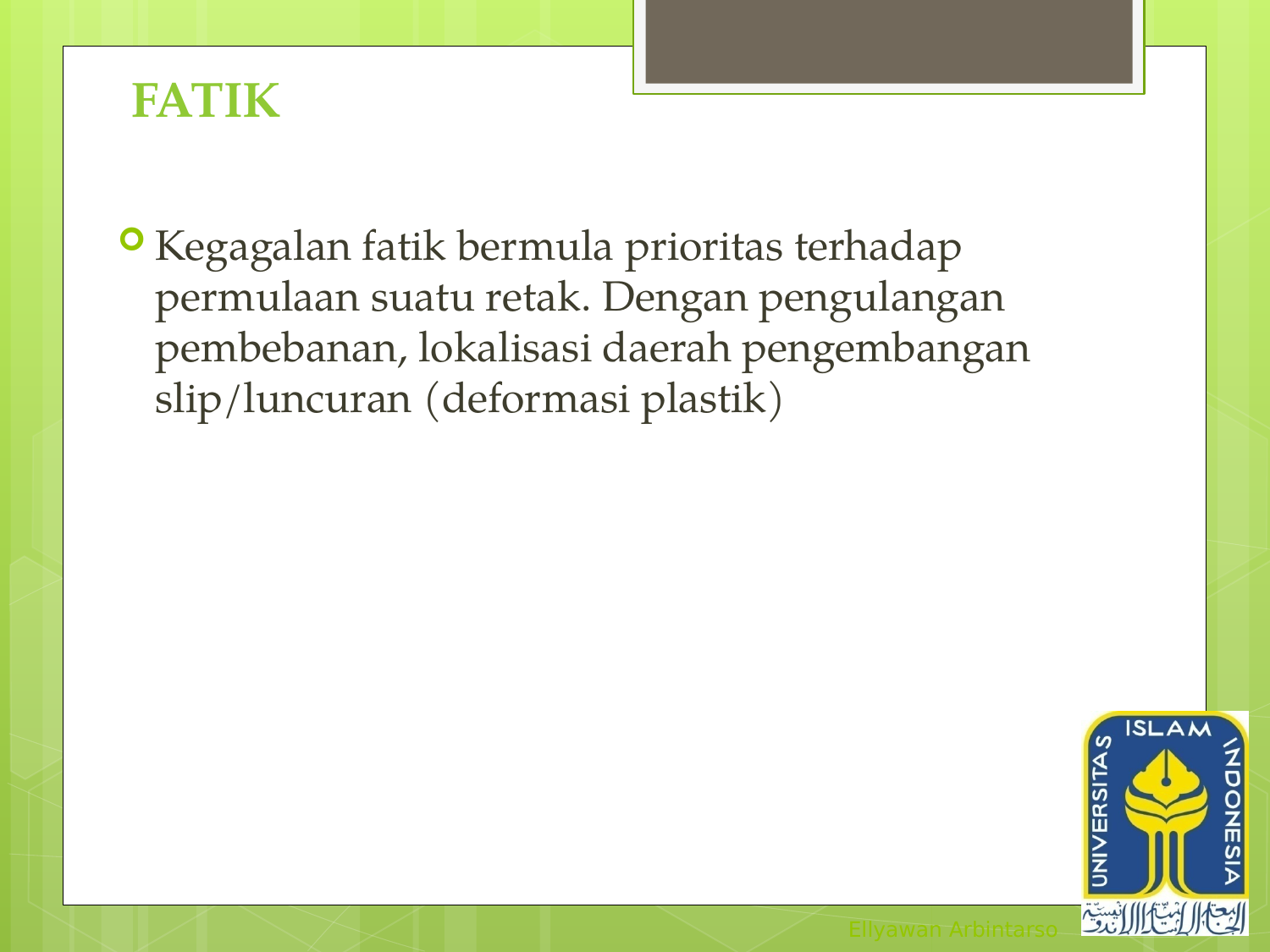

# FATIK
Kegagalan fatik bermula prioritas terhadap permulaan suatu retak. Dengan pengulangan pembebanan, lokalisasi daerah pengembangan slip/luncuran (deformasi plastik)
Ellyawan Arbintarso